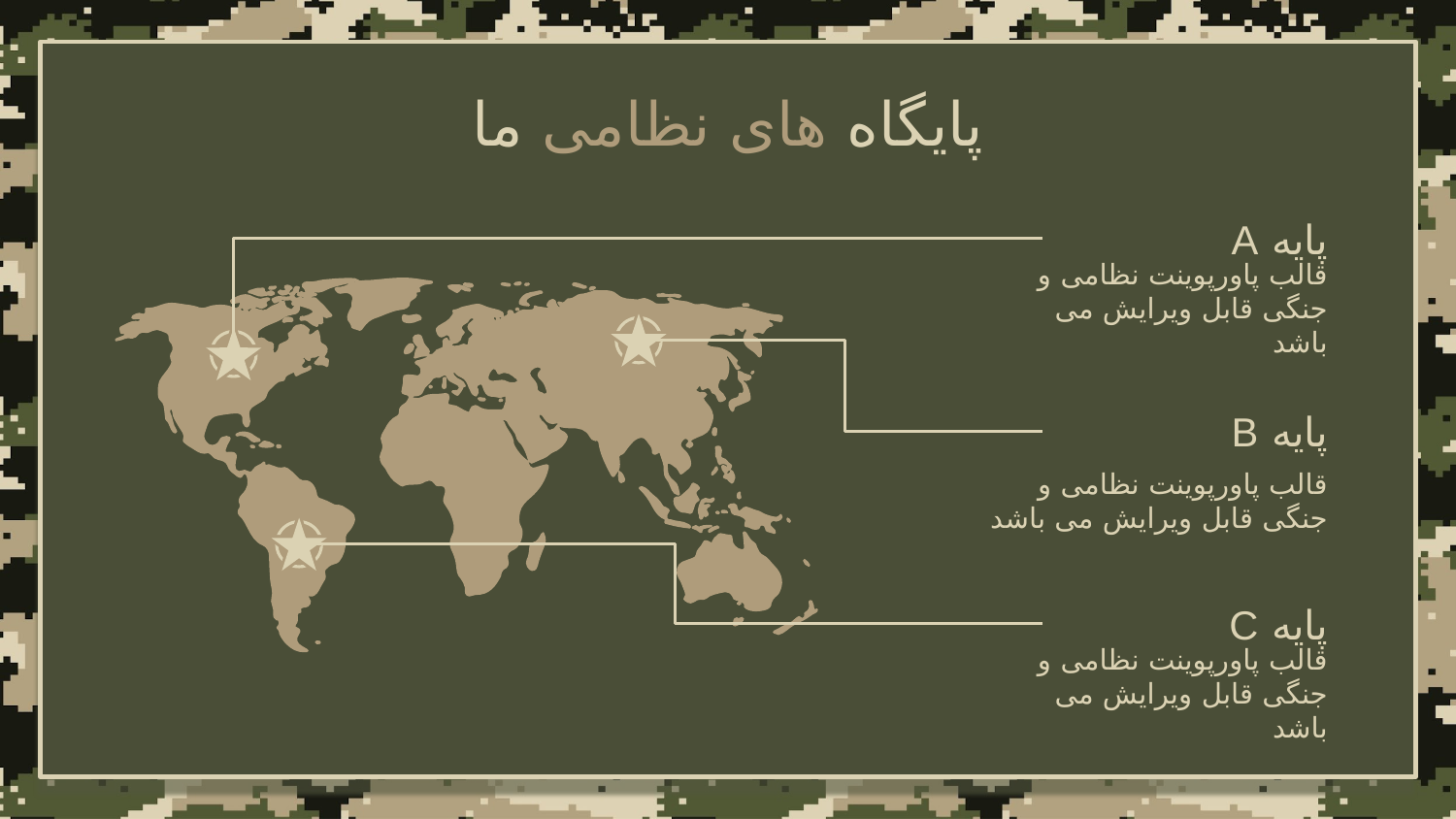

# پایگاه های نظامی ما
پایه A
قالب پاورپوینت نظامی و جنگی قابل ویرایش می باشد

پایه B
قالب پاورپوینت نظامی و جنگی قابل ویرایش می باشد

پایه C
قالب پاورپوینت نظامی و جنگی قابل ویرایش می باشد